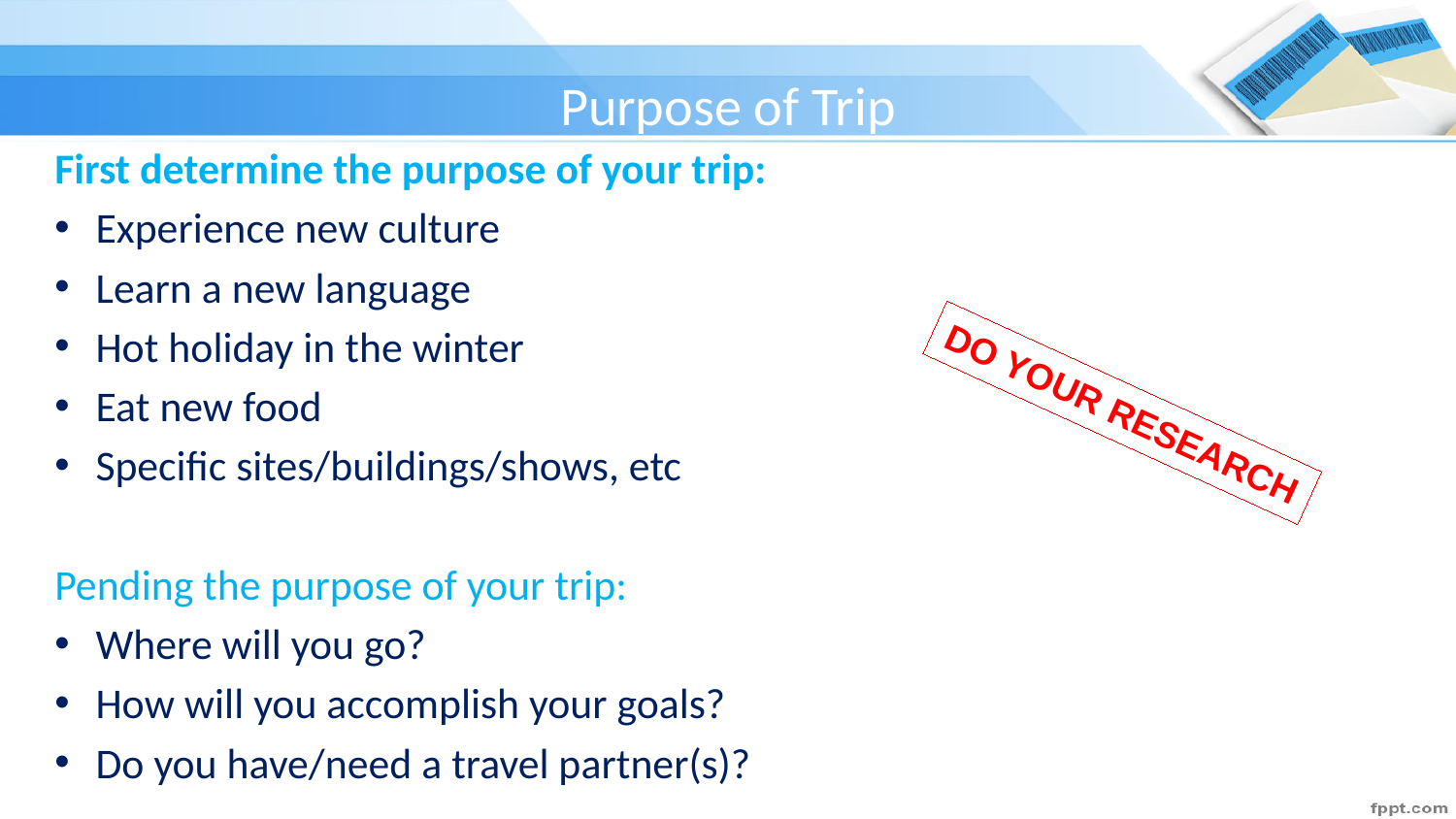

# Purpose of Trip
First determine the purpose of your trip:
Experience new culture
Learn a new language
Hot holiday in the winter
Eat new food
Specific sites/buildings/shows, etc

Pending the purpose of your trip:
Where will you go?
How will you accomplish your goals?
Do you have/need a travel partner(s)?
DO YOUR RESEARCH